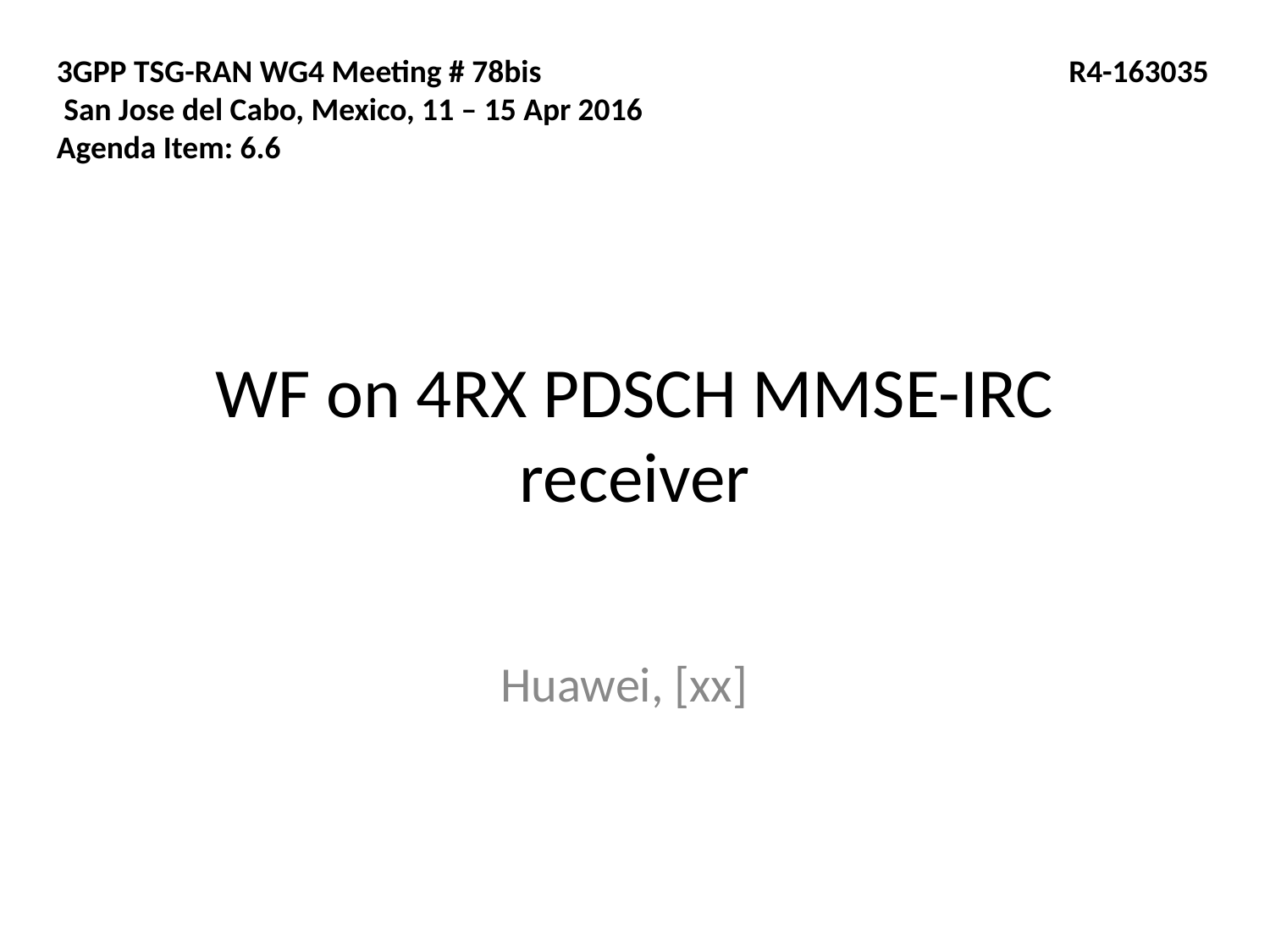

3GPP TSG-RAN WG4 Meeting # 78bis
 San Jose del Cabo, Mexico, 11 – 15 Apr 2016
Agenda Item: 6.6
R4-163035
# WF on 4RX PDSCH MMSE-IRC receiver
Huawei, [xx]